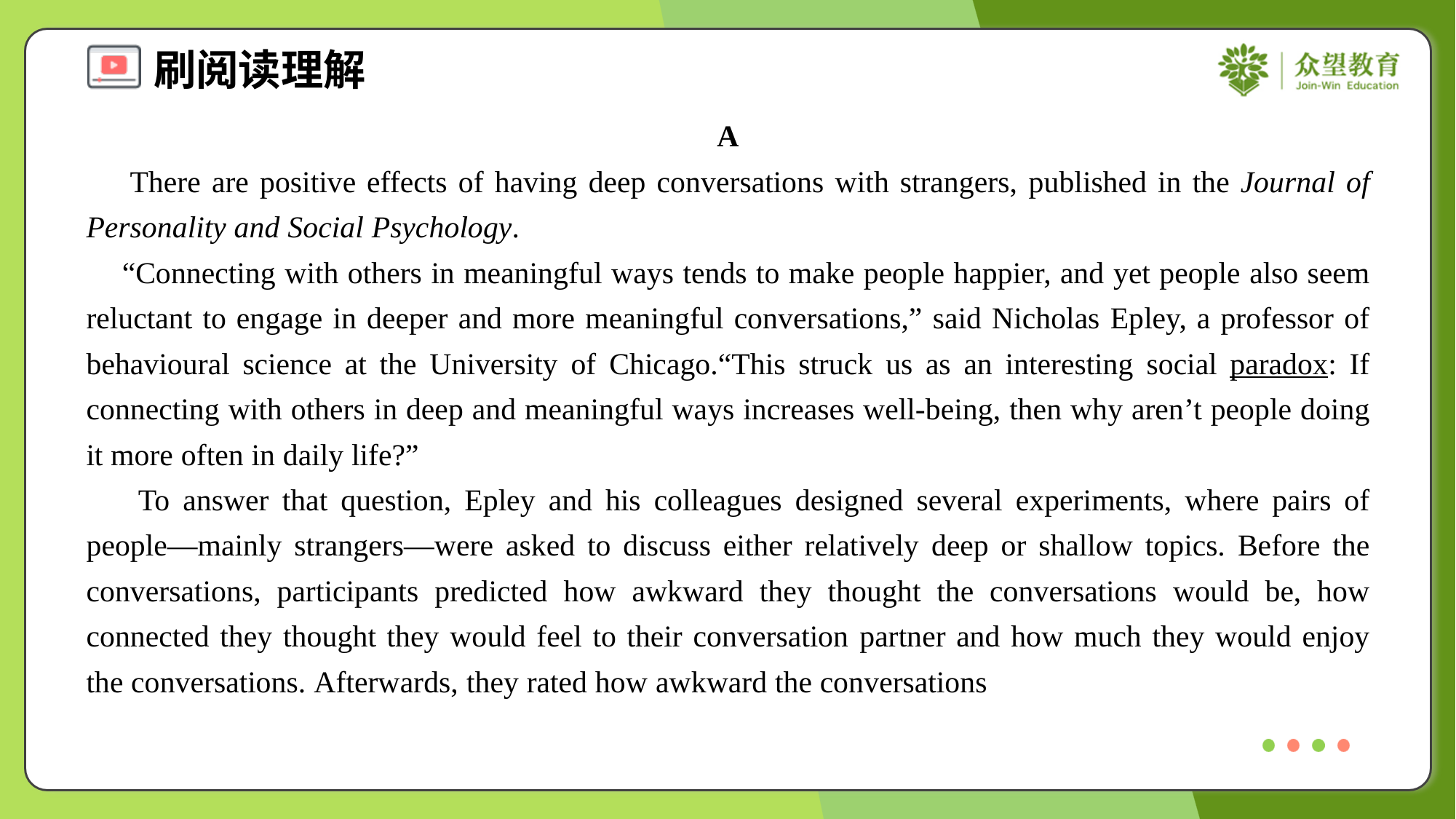

A
    There are positive effects of having deep conversations with strangers, published in the Journal of Personality and Social Psychology.
    “Connecting with others in meaningful ways tends to make people happier, and yet people also seem reluctant to engage in deeper and more meaningful conversations,” said Nicholas Epley, a professor of behavioural science at the University of Chicago.“This struck us as an interesting social paradox: If connecting with others in deep and meaningful ways increases well-being, then why aren’t people doing it more often in daily life?”
    To answer that question, Epley and his colleagues designed several experiments, where pairs of people—mainly strangers—were asked to discuss either relatively deep or shallow topics. Before the conversations, participants predicted how awkward they thought the conversations would be, how connected they thought they would feel to their conversation partner and how much they would enjoy the conversations. Afterwards, they rated how awkward the conversations